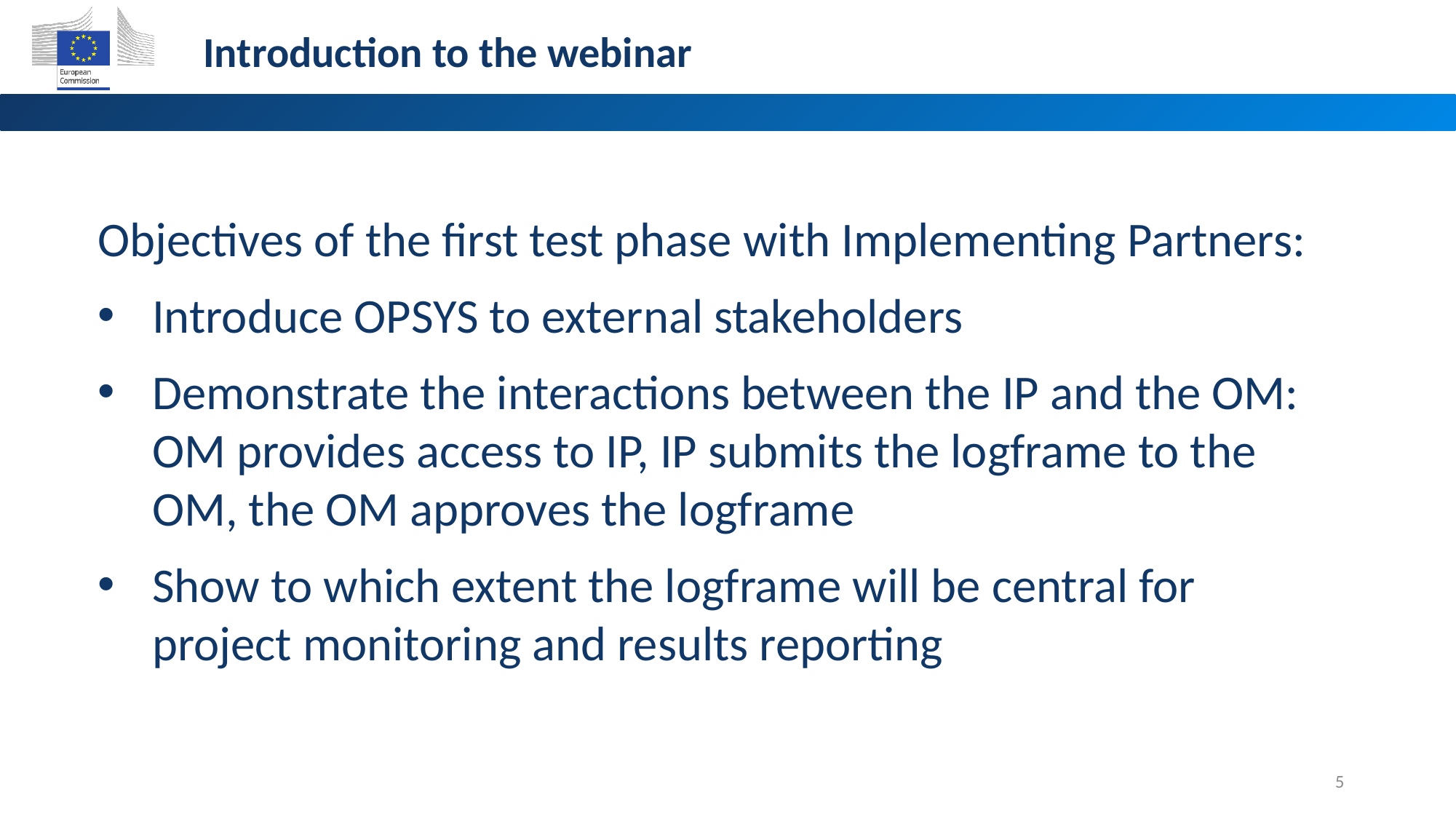

Introduction to the webinar
Objectives of the first test phase with Implementing Partners:
Introduce OPSYS to external stakeholders
Demonstrate the interactions between the IP and the OM: OM provides access to IP, IP submits the logframe to the OM, the OM approves the logframe
Show to which extent the logframe will be central for project monitoring and results reporting
5